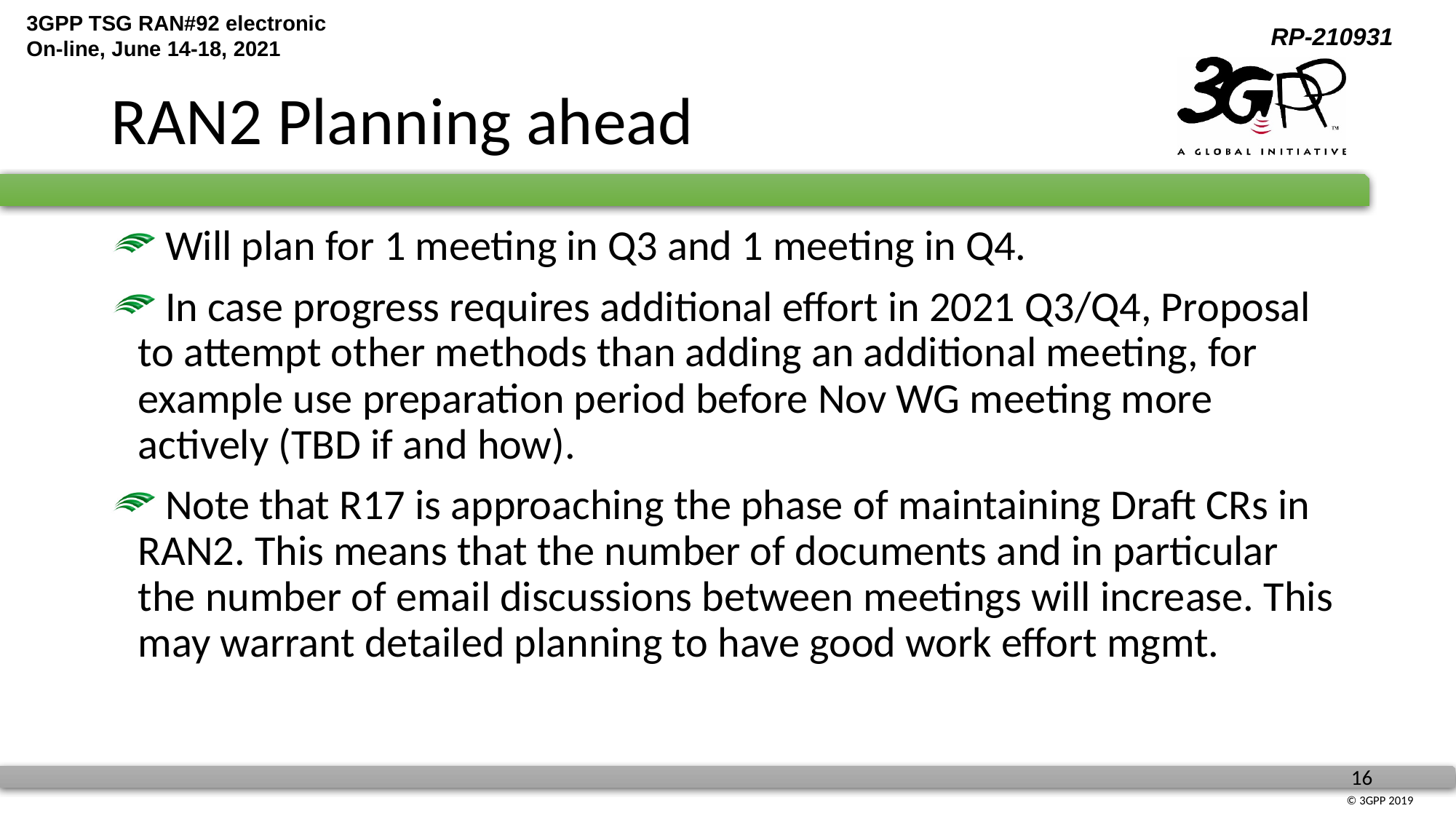

# RAN2 Planning ahead
 Will plan for 1 meeting in Q3 and 1 meeting in Q4.
 In case progress requires additional effort in 2021 Q3/Q4, Proposal to attempt other methods than adding an additional meeting, for example use preparation period before Nov WG meeting more actively (TBD if and how).
 Note that R17 is approaching the phase of maintaining Draft CRs in RAN2. This means that the number of documents and in particular the number of email discussions between meetings will increase. This may warrant detailed planning to have good work effort mgmt.